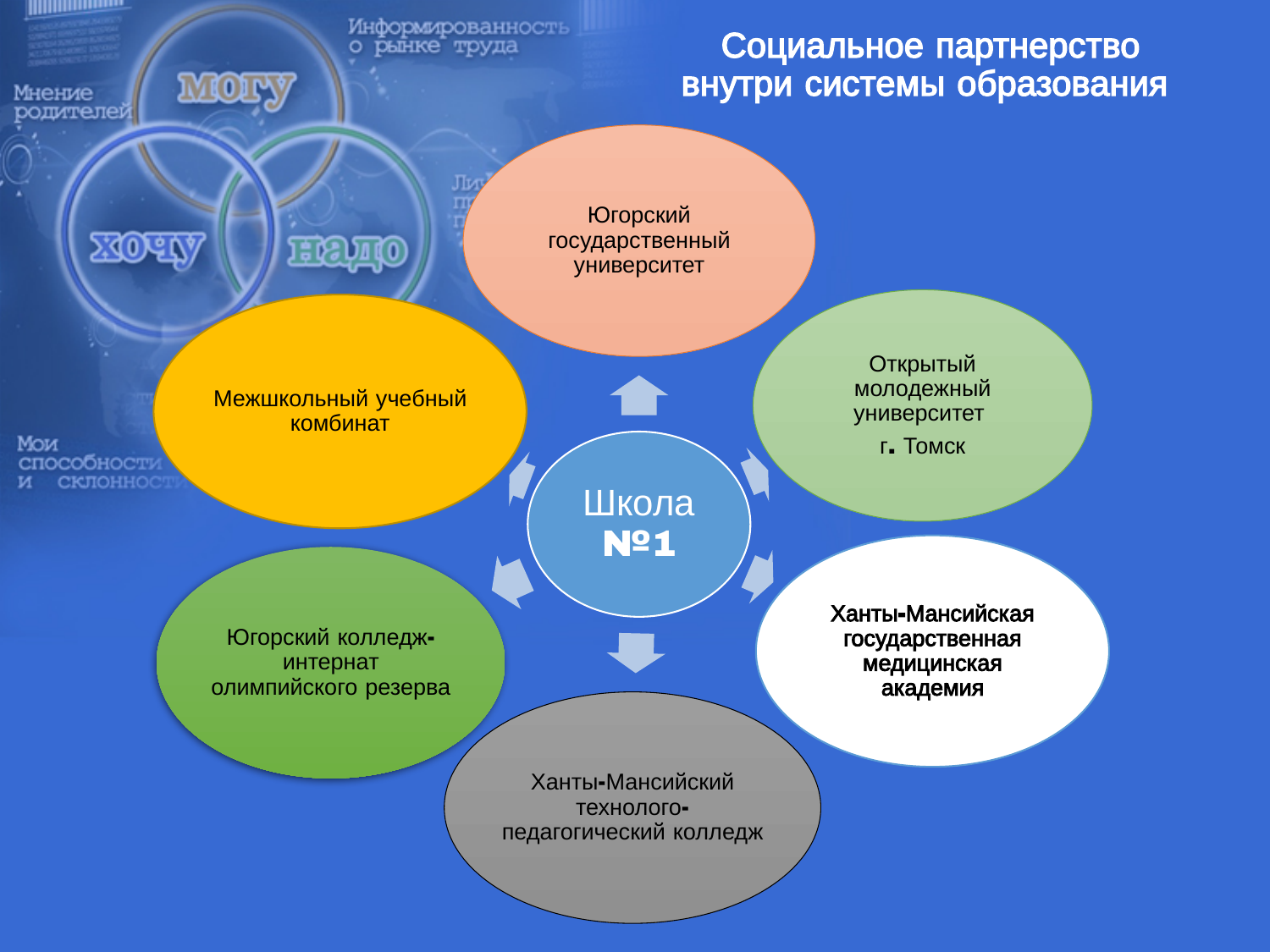

# Социальное партнерство внутри системы образования
Школа №1

Югорский государственный университет

Открытый молодежный университет
г. Томск

Ханты-Мансийская государственная медицинская академия

Ханты-Мансийский технолого-педагогический колледж

Югорский колледж-интернат олимпийского резерва

Межшкольный учебный комбинат